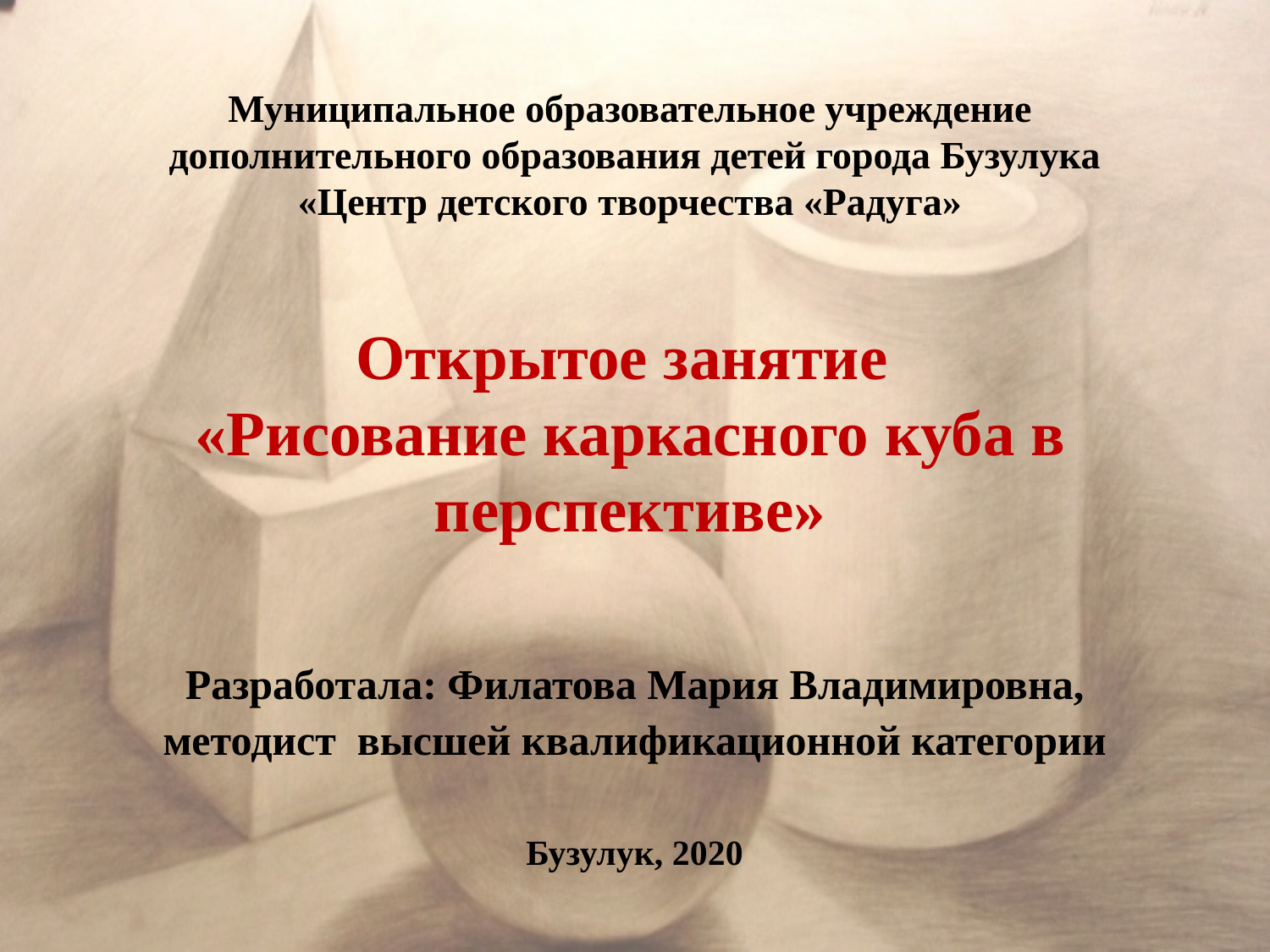

# Муниципальное образовательное учреждение дополнительного образования детей города Бузулука «Центр детского творчества «Радуга» Открытое занятие «Рисование каркасного куба в перспективе»
Разработала: Филатова Мария Владимировна,
методист  высшей квалификационной категории

Бузулук, 2020